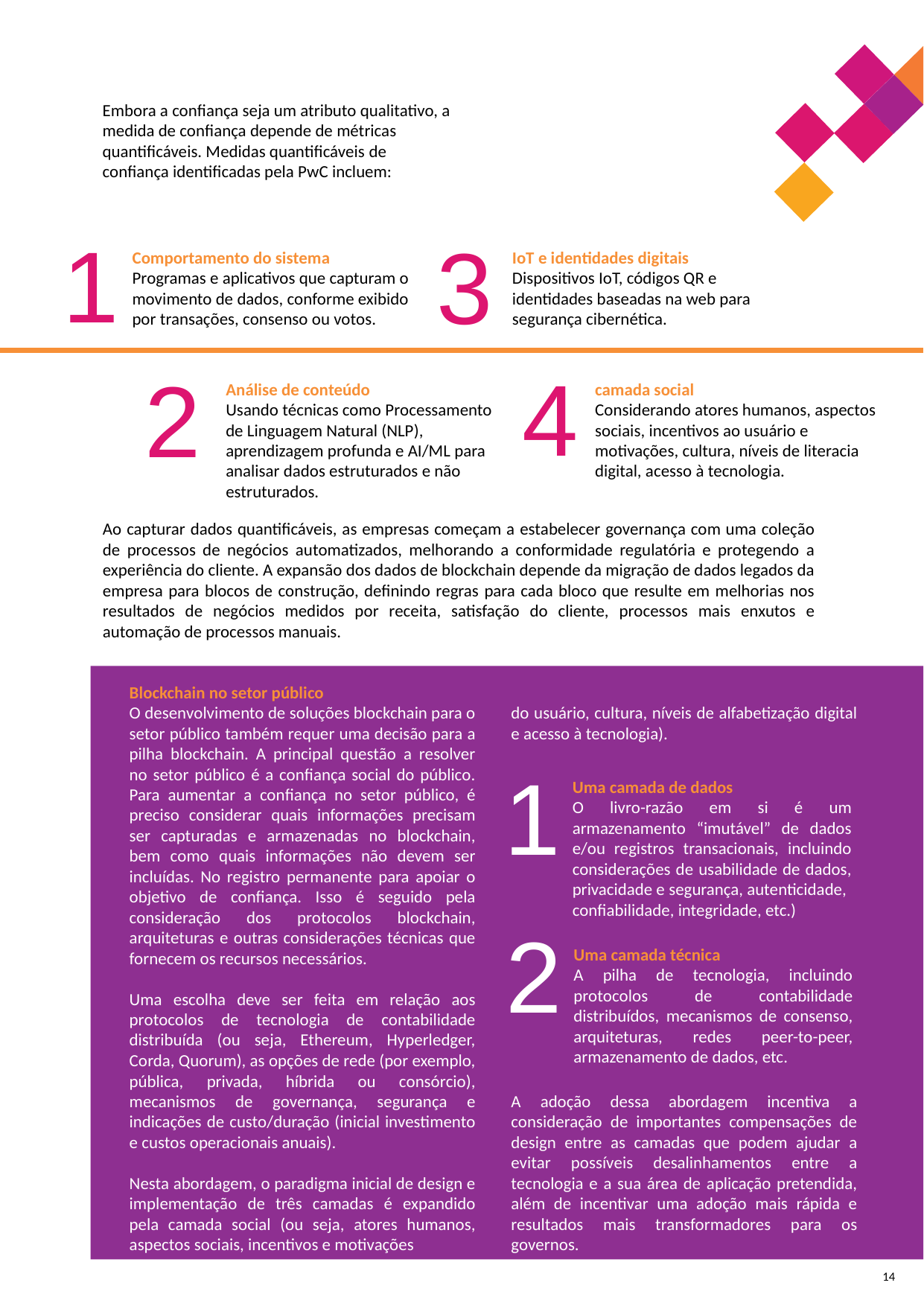

Embora a confiança seja um atributo qualitativo, a medida de confiança depende de métricas quantificáveis. Medidas quantificáveis ​​de confiança identificadas pela PwC incluem:
1
3
Comportamento do sistema
Programas e aplicativos que capturam o movimento de dados, conforme exibido por transações, consenso ou votos.

IoT e identidades digitais
Dispositivos IoT, códigos QR e identidades baseadas na web para segurança cibernética.

4
2
Análise de conteúdo
Usando técnicas como Processamento de Linguagem Natural (NLP), aprendizagem profunda e AI/ML para analisar dados estruturados e não estruturados.

camada social
Considerando atores humanos, aspectos sociais, incentivos ao usuário e
motivações, cultura, níveis de literacia digital, acesso à tecnologia.

Ao capturar dados quantificáveis, as empresas começam a estabelecer governança com uma coleção de processos de negócios automatizados, melhorando a conformidade regulatória e protegendo a experiência do cliente. A expansão dos dados de blockchain depende da migração de dados legados da empresa para blocos de construção, definindo regras para cada bloco que resulte em melhorias nos resultados de negócios medidos por receita, satisfação do cliente, processos mais enxutos e automação de processos manuais.

Blockchain no setor público
O desenvolvimento de soluções blockchain para o setor público também requer uma decisão para a pilha blockchain. A principal questão a resolver no setor público é a confiança social do público. Para aumentar a confiança no setor público, é preciso considerar quais informações precisam ser capturadas e armazenadas no blockchain, bem como quais informações não devem ser incluídas. No registro permanente para apoiar o objetivo de confiança. Isso é seguido pela consideração dos protocolos blockchain, arquiteturas e outras considerações técnicas que fornecem os recursos necessários.

Uma escolha deve ser feita em relação aos protocolos de tecnologia de contabilidade distribuída (ou seja, Ethereum, Hyperledger, Corda, Quorum), as opções de rede (por exemplo, pública, privada, híbrida ou consórcio), mecanismos de governança, segurança e indicações de custo/duração (inicial investimento e custos operacionais anuais).

Nesta abordagem, o paradigma inicial de design e implementação de três camadas é expandido pela camada social (ou seja, atores humanos, aspectos sociais, incentivos e motivações

do usuário, cultura, níveis de alfabetização digital e acesso à tecnologia).

A adoção dessa abordagem incentiva a consideração de importantes compensações de design entre as camadas que podem ajudar a evitar possíveis desalinhamentos entre a tecnologia e a sua área de aplicação pretendida, além de incentivar uma adoção mais rápida e resultados mais transformadores para os governos.

1
Uma camada de dados
O livro-razão em si é um armazenamento “imutável” de dados e/ou registros transacionais, incluindo considerações de usabilidade de dados, privacidade e segurança, autenticidade,
confiabilidade, integridade, etc.)

2
Uma camada técnica
A pilha de tecnologia, incluindo protocolos de contabilidade distribuídos, mecanismos de consenso, arquiteturas, redes peer-to-peer, armazenamento de dados, etc.

14